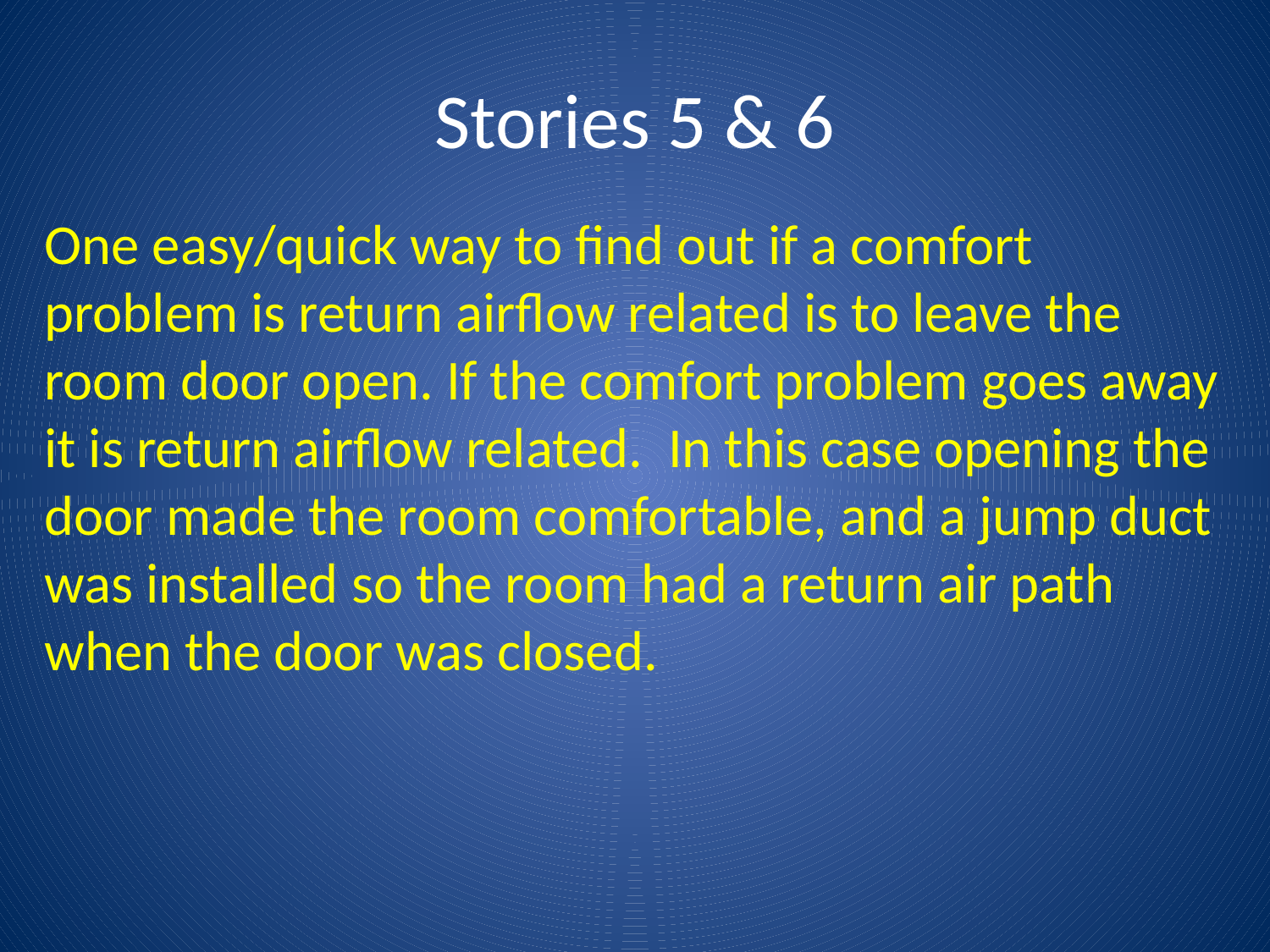

# Stories 5 & 6
One easy/quick way to find out if a comfort problem is return airflow related is to leave the room door open. If the comfort problem goes away it is return airflow related.  In this case opening the door made the room comfortable, and a jump duct was installed so the room had a return air path when the door was closed.